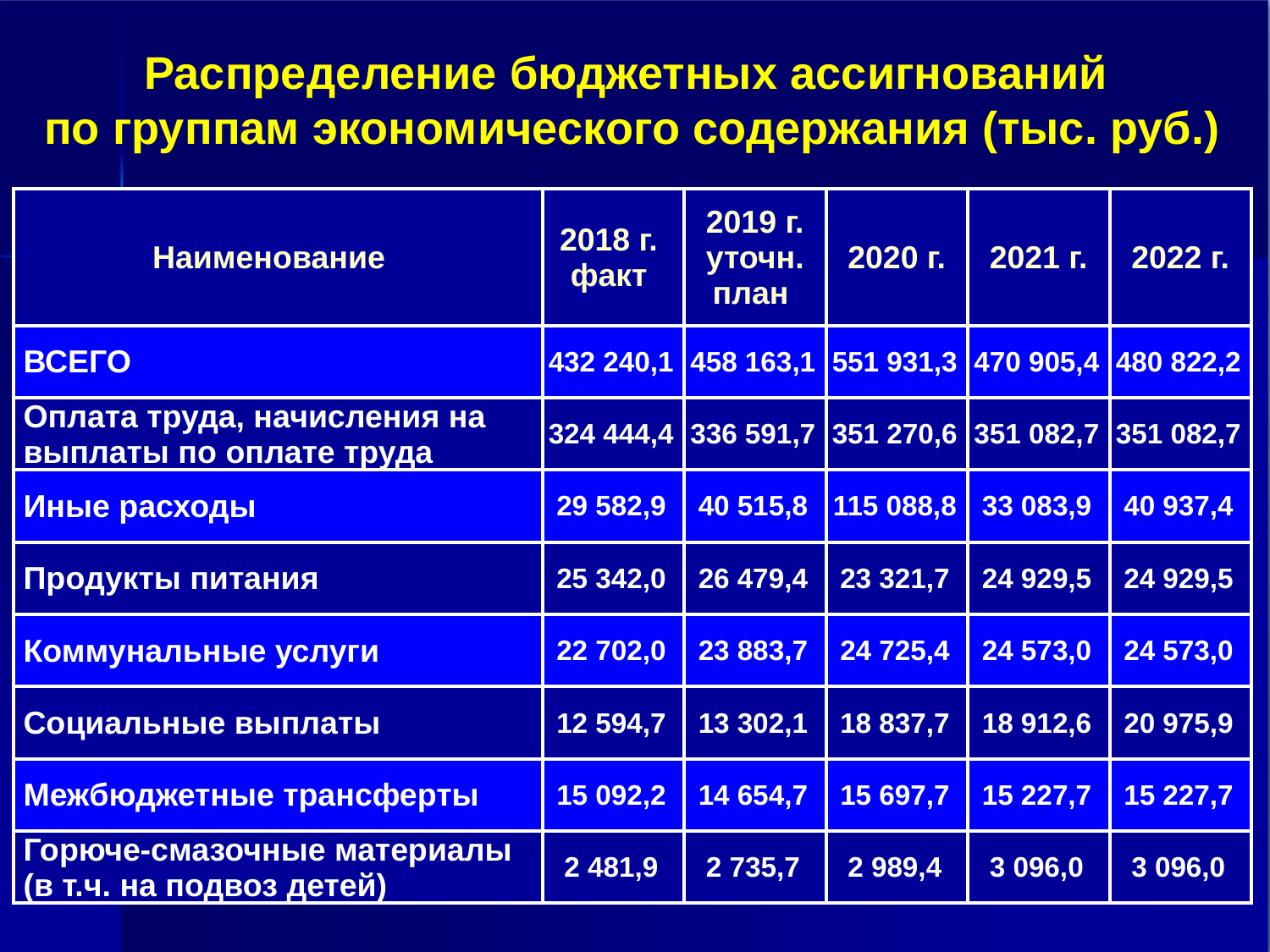

Распределение бюджетных ассигнований
по группам экономического содержания (тыс. руб.)
| Наименование | 2018 г. факт | 2019 г. уточн. план | 2020 г. | 2021 г. | 2022 г. |
| --- | --- | --- | --- | --- | --- |
| ВСЕГО | 432 240,1 | 458 163,1 | 551 931,3 | 470 905,4 | 480 822,2 |
| Оплата труда, начисления на выплаты по оплате труда | 324 444,4 | 336 591,7 | 351 270,6 | 351 082,7 | 351 082,7 |
| Иные расходы | 29 582,9 | 40 515,8 | 115 088,8 | 33 083,9 | 40 937,4 |
| Продукты питания | 25 342,0 | 26 479,4 | 23 321,7 | 24 929,5 | 24 929,5 |
| Коммунальные услуги | 22 702,0 | 23 883,7 | 24 725,4 | 24 573,0 | 24 573,0 |
| Социальные выплаты | 12 594,7 | 13 302,1 | 18 837,7 | 18 912,6 | 20 975,9 |
| Межбюджетные трансферты | 15 092,2 | 14 654,7 | 15 697,7 | 15 227,7 | 15 227,7 |
| Горюче-смазочные материалы (в т.ч. на подвоз детей) | 2 481,9 | 2 735,7 | 2 989,4 | 3 096,0 | 3 096,0 |